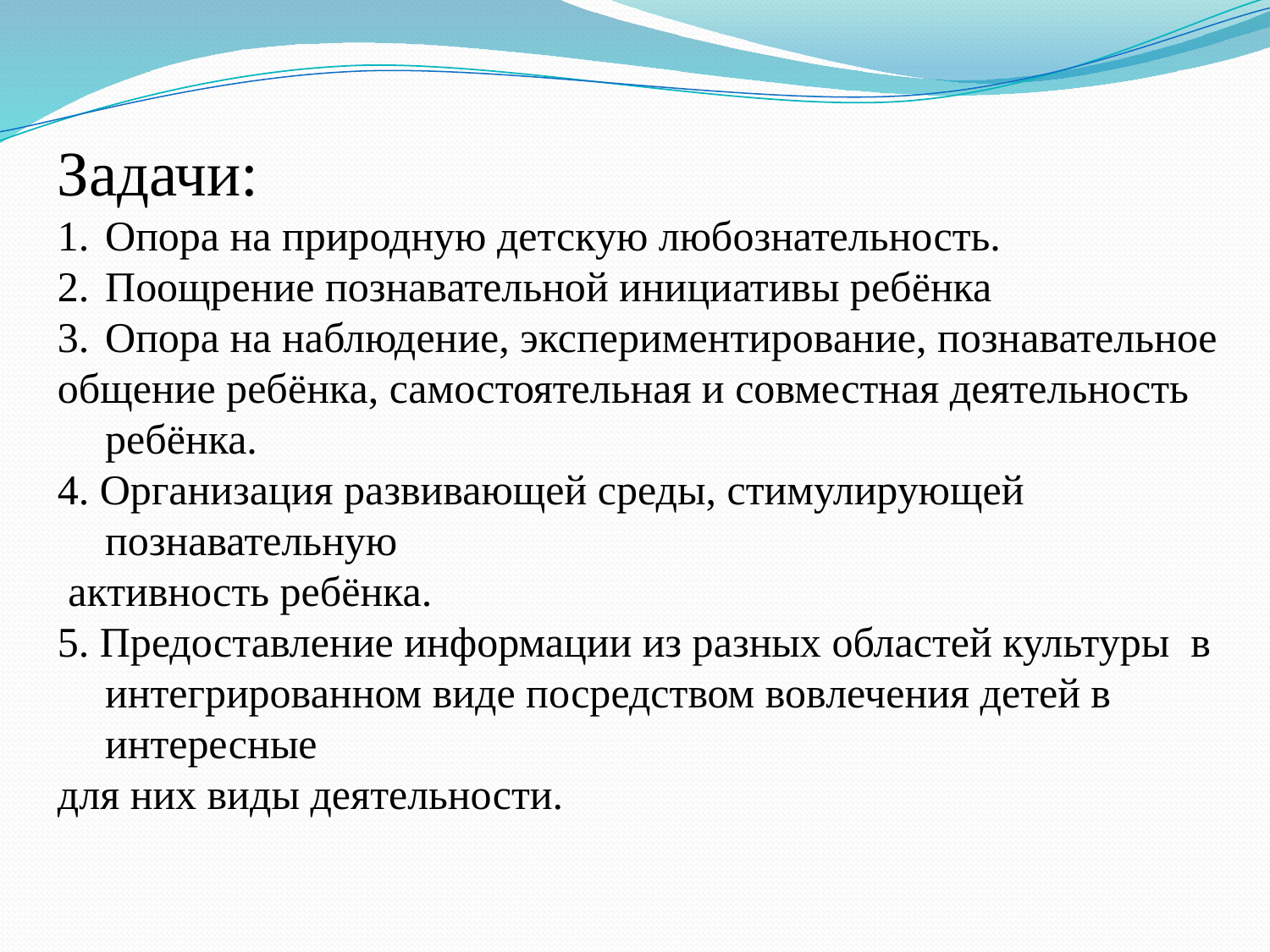

Задачи:
Опора на природную детскую любознательность.
Поощрение познавательной инициативы ребёнка
Опора на наблюдение, экспериментирование, познавательное
общение ребёнка, самостоятельная и совместная деятельность ребёнка.
4. Организация развивающей среды, стимулирующей познавательную
 активность ребёнка.
5. Предоставление информации из разных областей культуры  в интегрированном виде посредством вовлечения детей в интересные
для них виды деятельности.